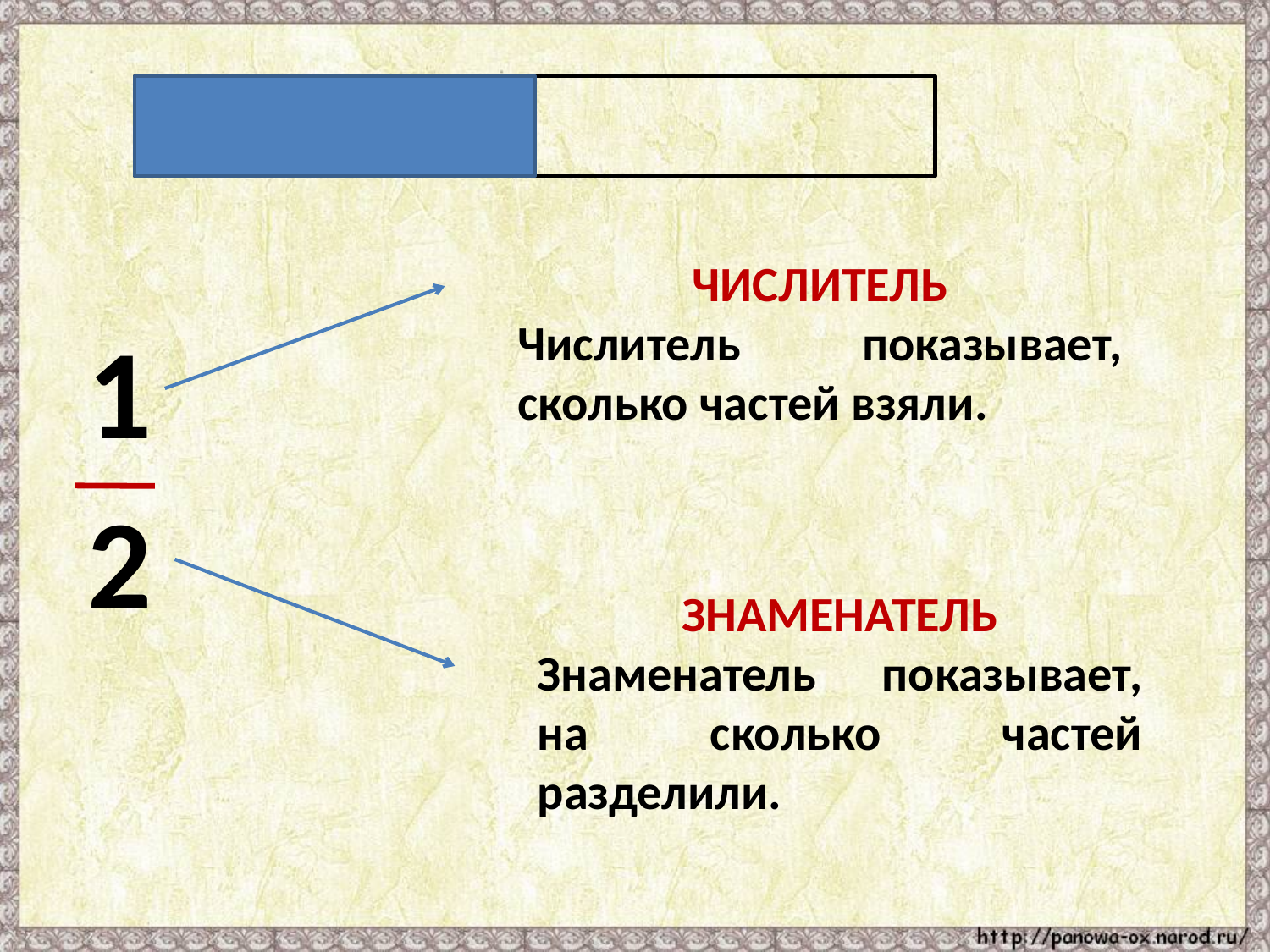

ЧИСЛИТЕЛЬ
Числитель показывает, сколько частей взяли.
1
2
ЗНАМЕНАТЕЛЬ
Знаменатель показывает, на сколько частей разделили.